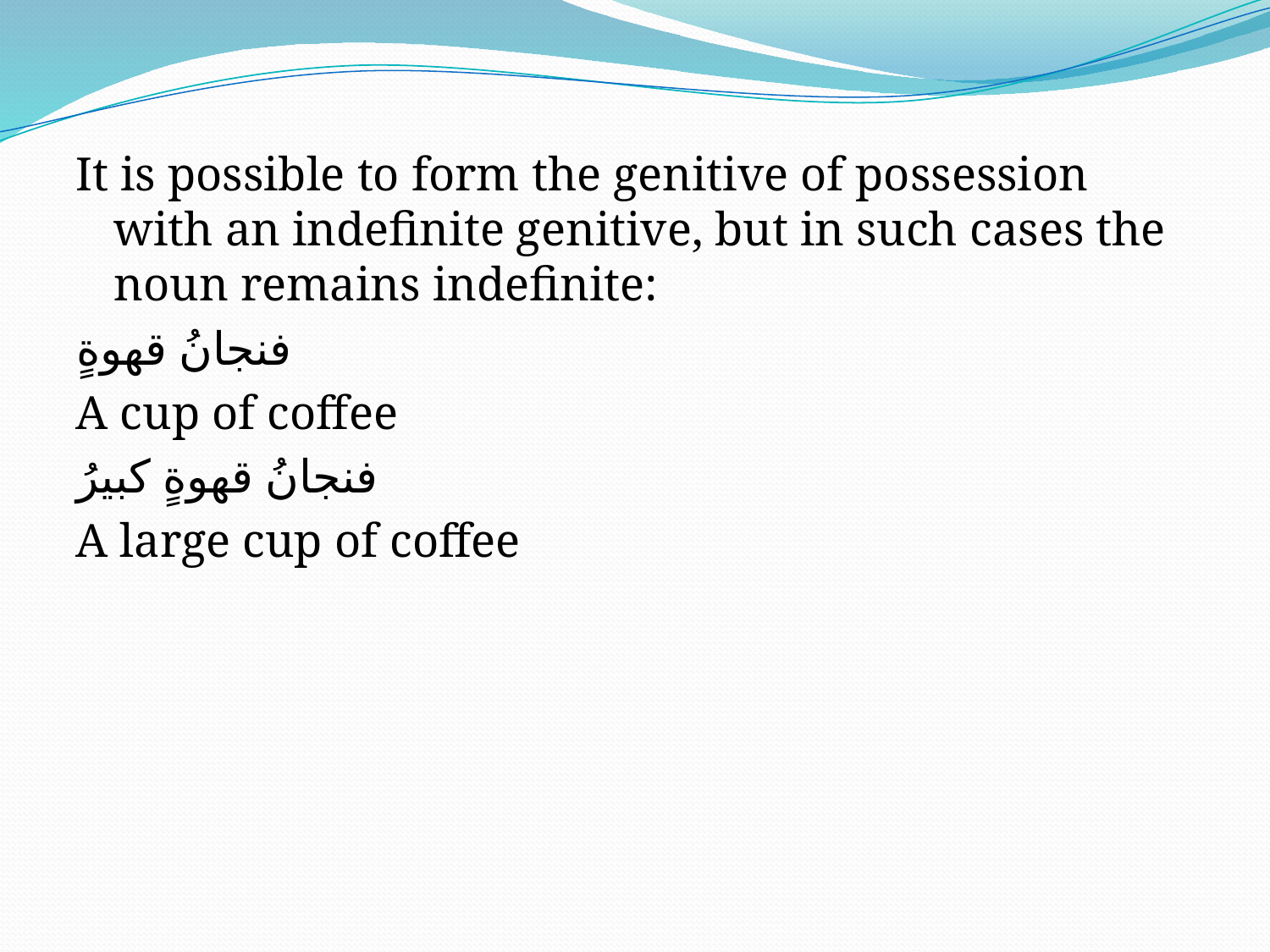

It is possible to form the genitive of possession with an indefinite genitive, but in such cases the noun remains indefinite:
فنجانُ قهوةٍ
A cup of coffee
فنجانُ قهوةٍ كبيرُ
A large cup of coffee